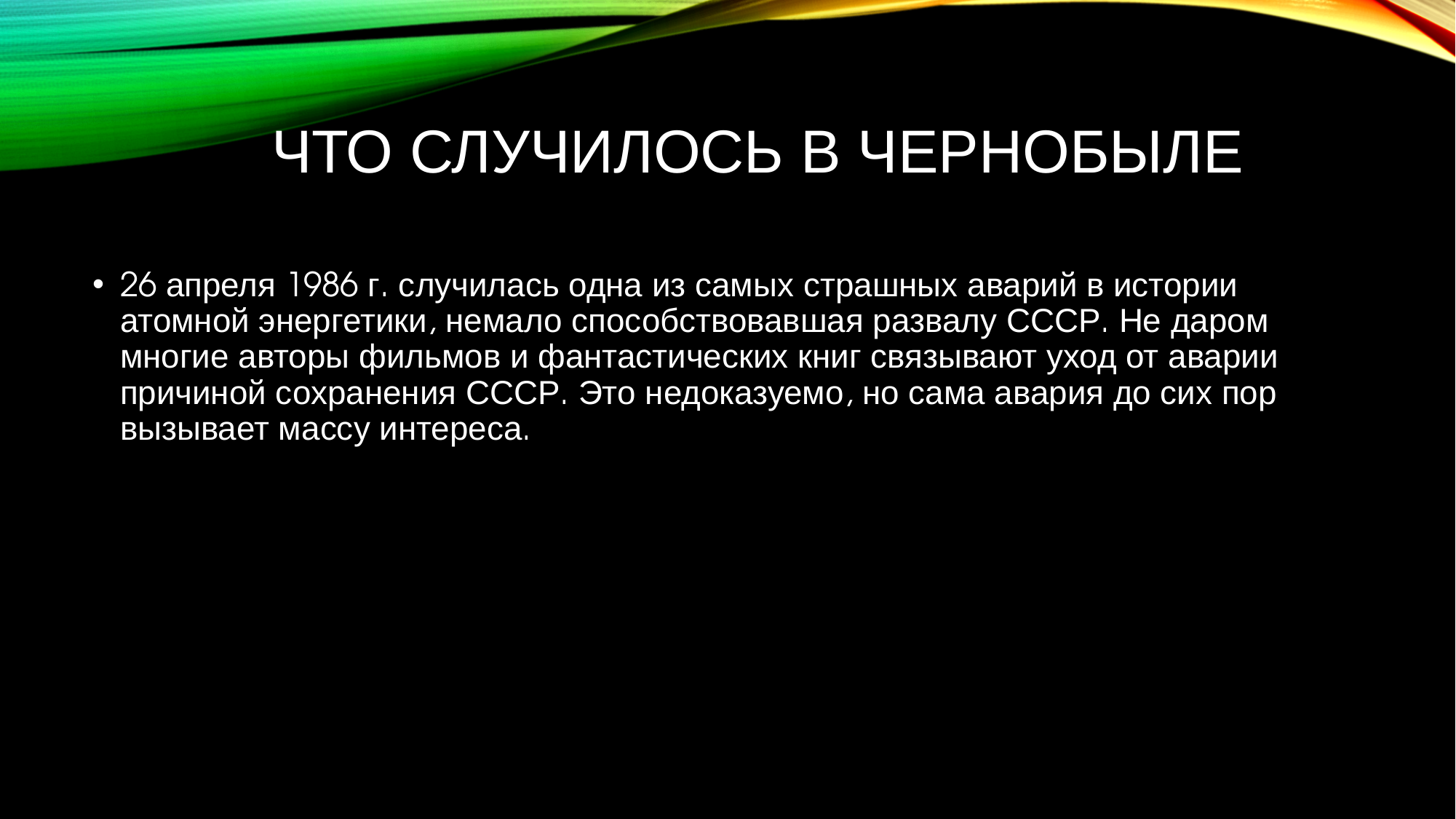

# что случилось в чернобыле
26 апреля 1986 г. случилась одна из самых страшных аварий в истории атомной энергетики, немало способствовавшая развалу СССР. Не даром многие авторы фильмов и фантастических книг связывают уход от аварии причиной сохранения СССР. Это недоказуемо, но сама авария до сих пор вызывает массу интереса.